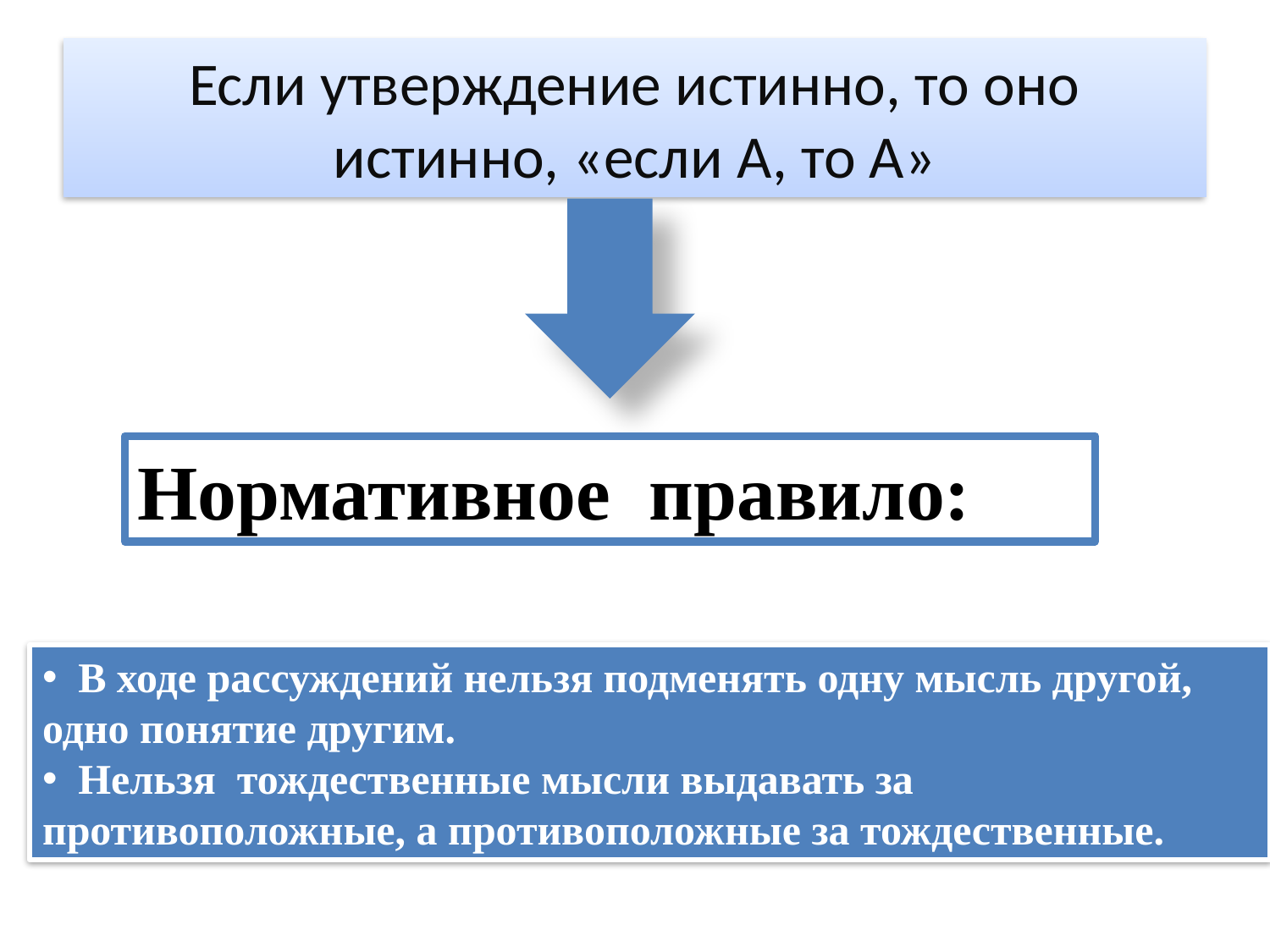

# Если утверждение истинно, то оно истинно, «если А, то А»

Нормативное  правило:
  В ходе рассуждений нельзя подменять одну мысль другой, одно понятие другим.
  Нельзя  тождественные мысли выдавать за противоположные, а противоположные за тождественные.